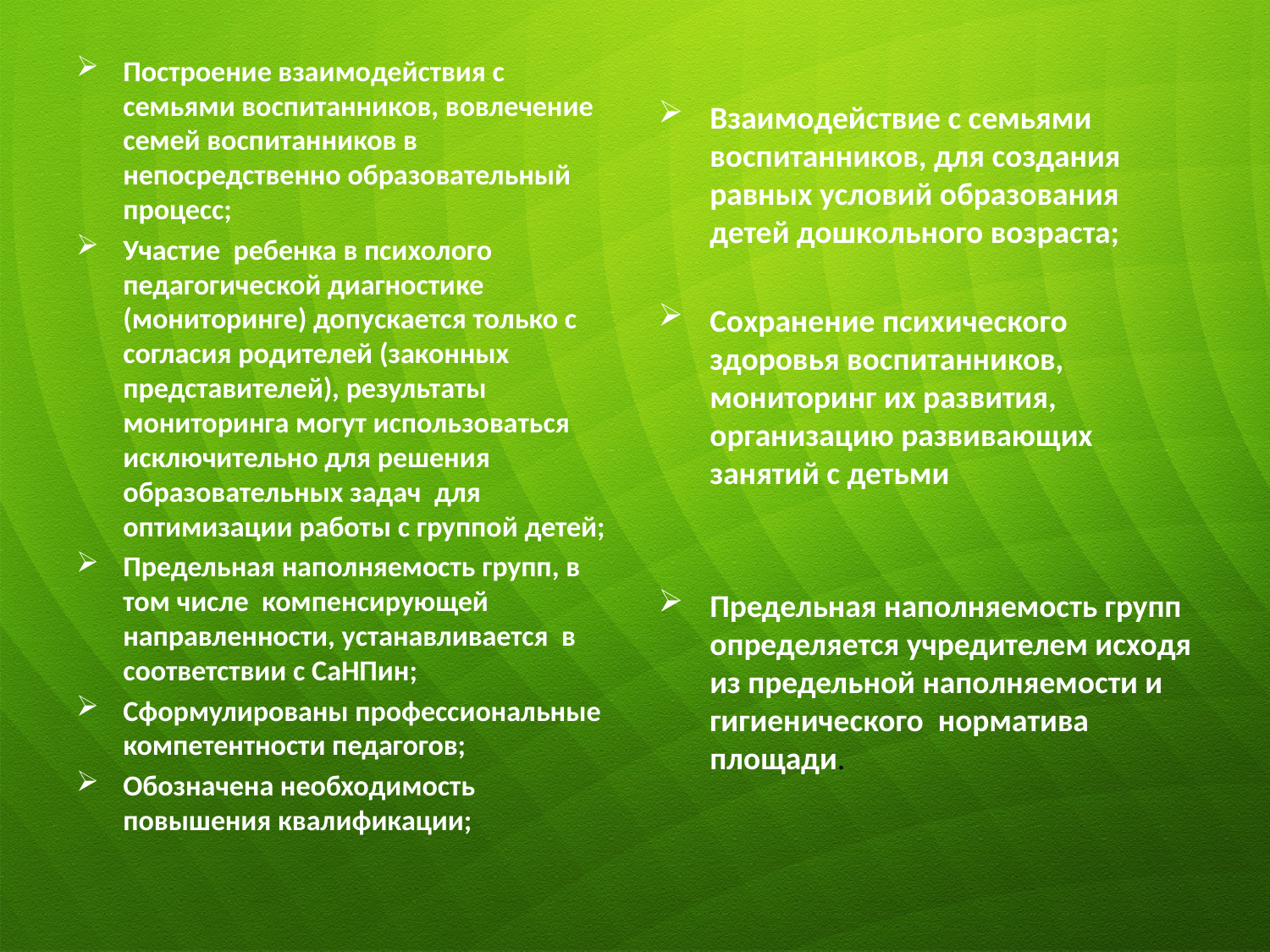

Построение взаимодействия с семьями воспитанников, вовлечение семей воспитанников в  непосредственно образовательный процесс;
Участие  ребенка в психолого педагогической диагностике (мониторинге) допускается только с согласия родителей (законных представителей), результаты  мониторинга могут использоваться исключительно для решения образовательных задач  для оптимизации работы с группой детей;
Предельная наполняемость групп, в том числе  компенсирующей направленности, устанавливается  в соответствии с СаНПин;
Сформулированы профессиональные компетентности педагогов;
Обозначена необходимость повышения квалификации;

Взаимодействие с семьями воспитанников, для создания равных условий образования  детей дошкольного возраста;

Сохранение психического здоровья воспитанников, мониторинг их развития, организацию развивающих занятий с детьми

Предельная наполняемость групп определяется учредителем исходя из предельной наполняемости и гигиенического  норматива площади.